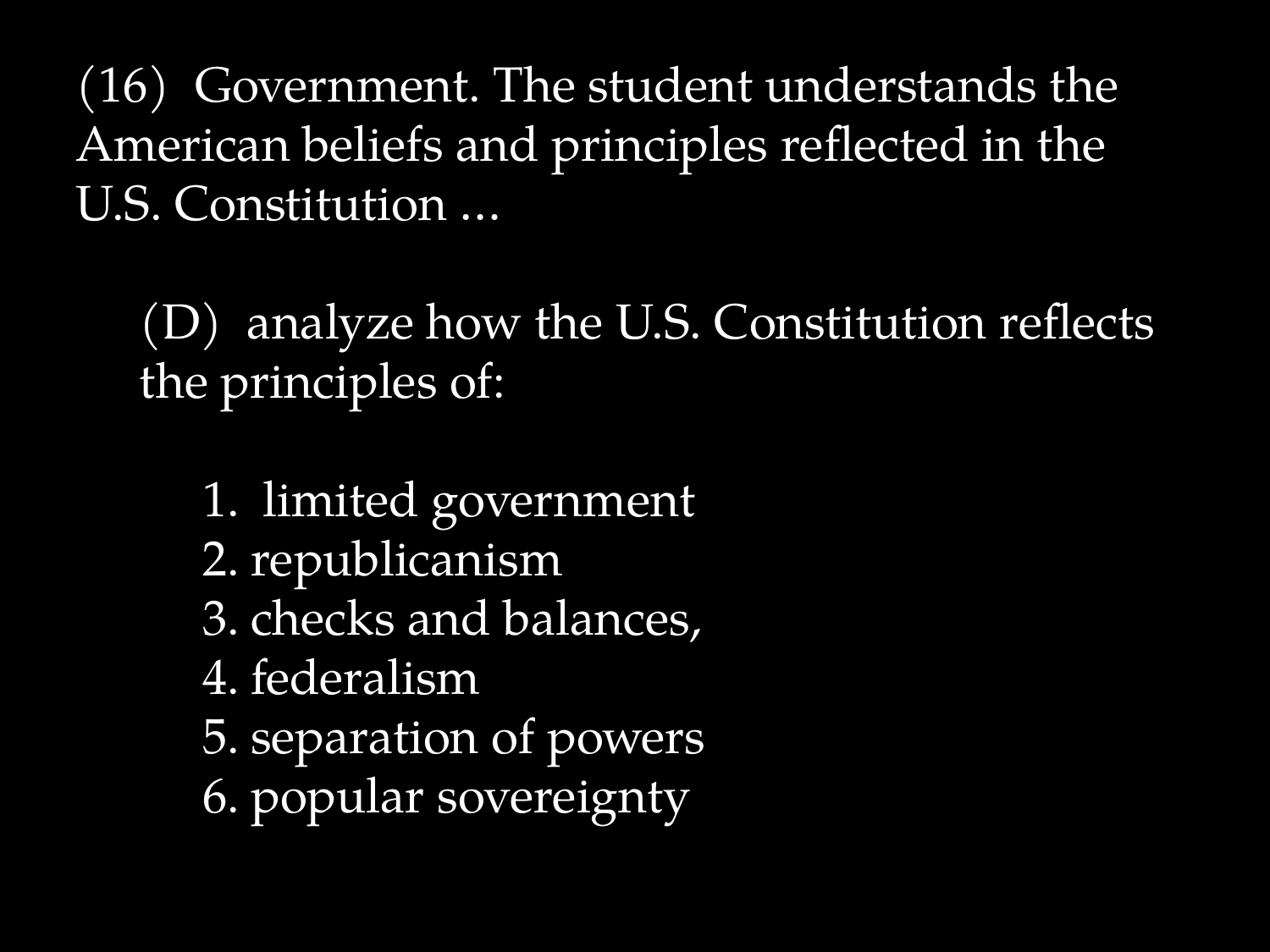

(16)  Government. The student understands the American beliefs and principles reflected in the U.S. Constitution …

(D)  analyze how the U.S. Constitution reflects the principles of:

 limited government
republicanism
checks and balances,
federalism
separation of powers
popular sovereignty